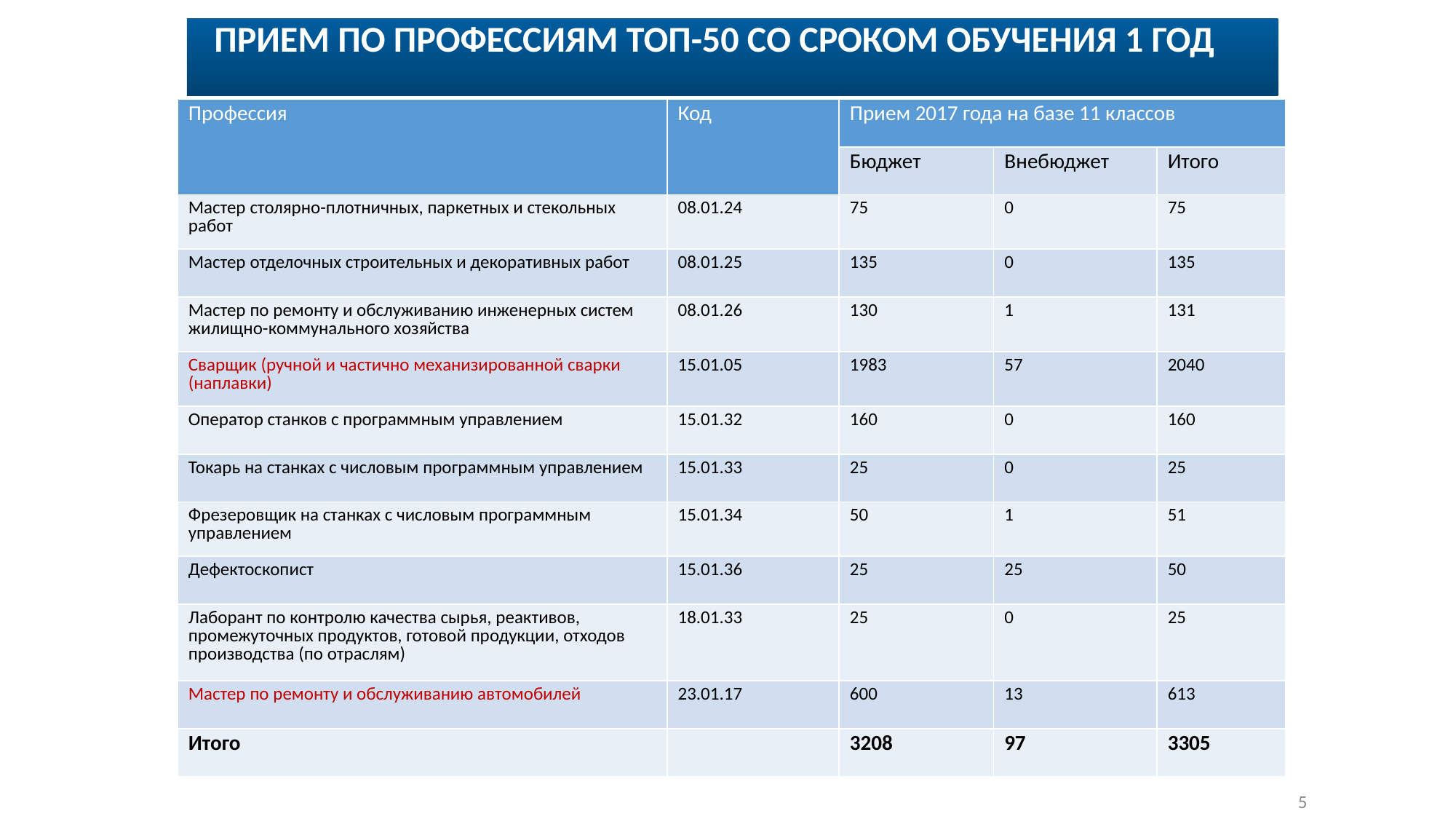

ПРИЕМ ПО ПРОФЕССИЯМ ТОП-50 СО СРОКОМ ОБУЧЕНИЯ 1 ГОД
| Профессия | Код | Прием 2017 года на базе 11 классов |  |  |
| --- | --- | --- | --- | --- |
|  |  | Бюджет | Внебюджет | Итого |
| Мастер столярно-плотничных, паркетных и стекольных работ | 08.01.24 | 75 | 0 | 75 |
| Мастер отделочных строительных и декоративных работ | 08.01.25 | 135 | 0 | 135 |
| Мастер по ремонту и обслуживанию инженерных систем жилищно-коммунального хозяйства | 08.01.26 | 130 | 1 | 131 |
| Сварщик (ручной и частично механизированной сварки (наплавки) | 15.01.05 | 1983 | 57 | 2040 |
| Оператор станков с программным управлением | 15.01.32 | 160 | 0 | 160 |
| Токарь на станках с числовым программным управлением | 15.01.33 | 25 | 0 | 25 |
| Фрезеровщик на станках с числовым программным управлением | 15.01.34 | 50 | 1 | 51 |
| Дефектоскопист | 15.01.36 | 25 | 25 | 50 |
| Лаборант по контролю качества сырья, реактивов, промежуточных продуктов, готовой продукции, отходов производства (по отраслям) | 18.01.33 | 25 | 0 | 25 |
| Мастер по ремонту и обслуживанию автомобилей | 23.01.17 | 600 | 13 | 613 |
| Итого |  | 3208 | 97 | 3305 |
5